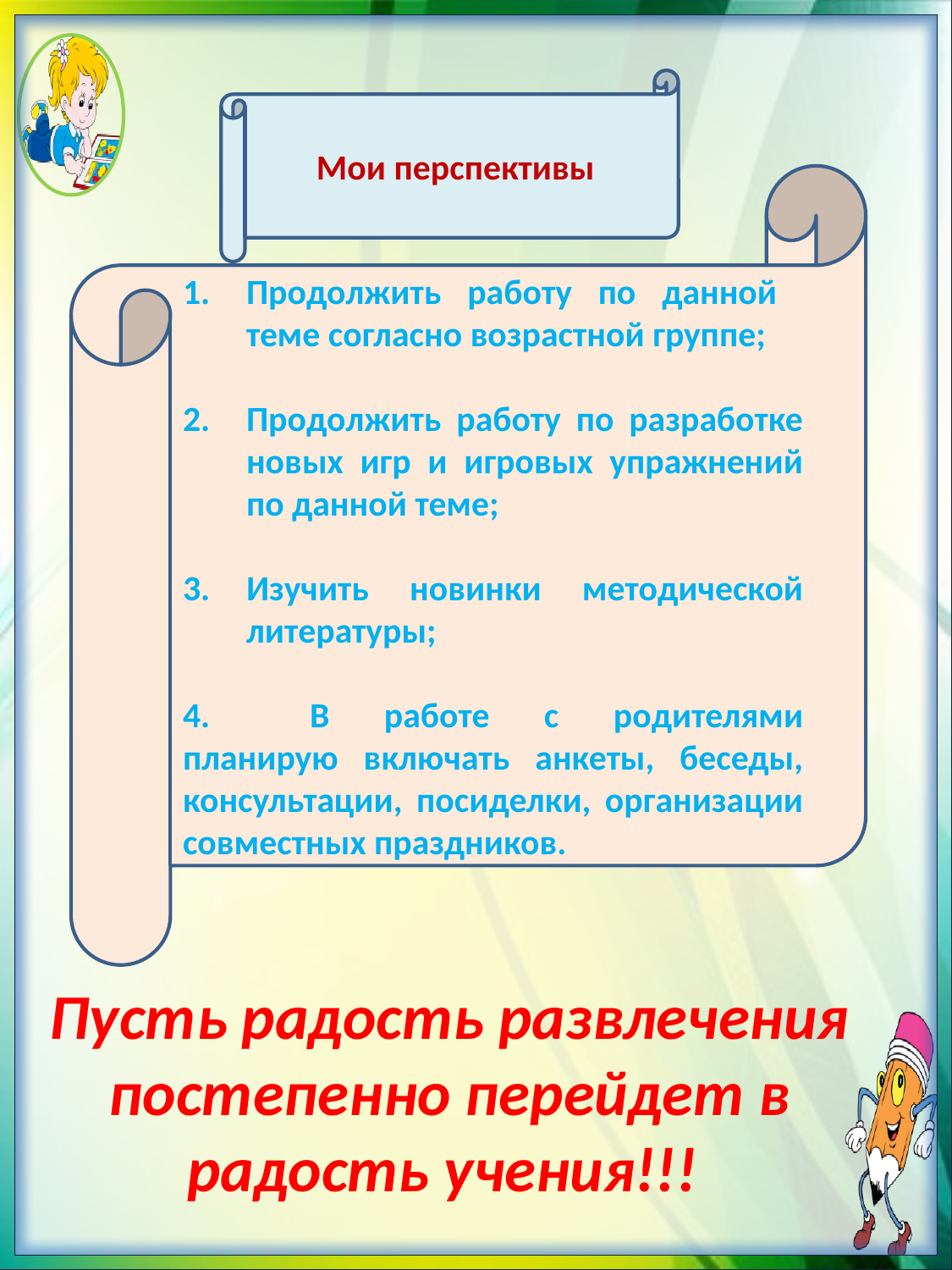

Мои перспективы
Продолжить работу по данной  теме согласно возрастной группе;

Продолжить работу по разработке новых игр и игровых упражнений по данной теме;

Изучить новинки методической литературы;

4.	В работе с родителями планирую включать анкеты, беседы, консультации, посиделки, организации совместных праздников.
Пусть радость развлечения постепенно перейдет в радость учения!!!